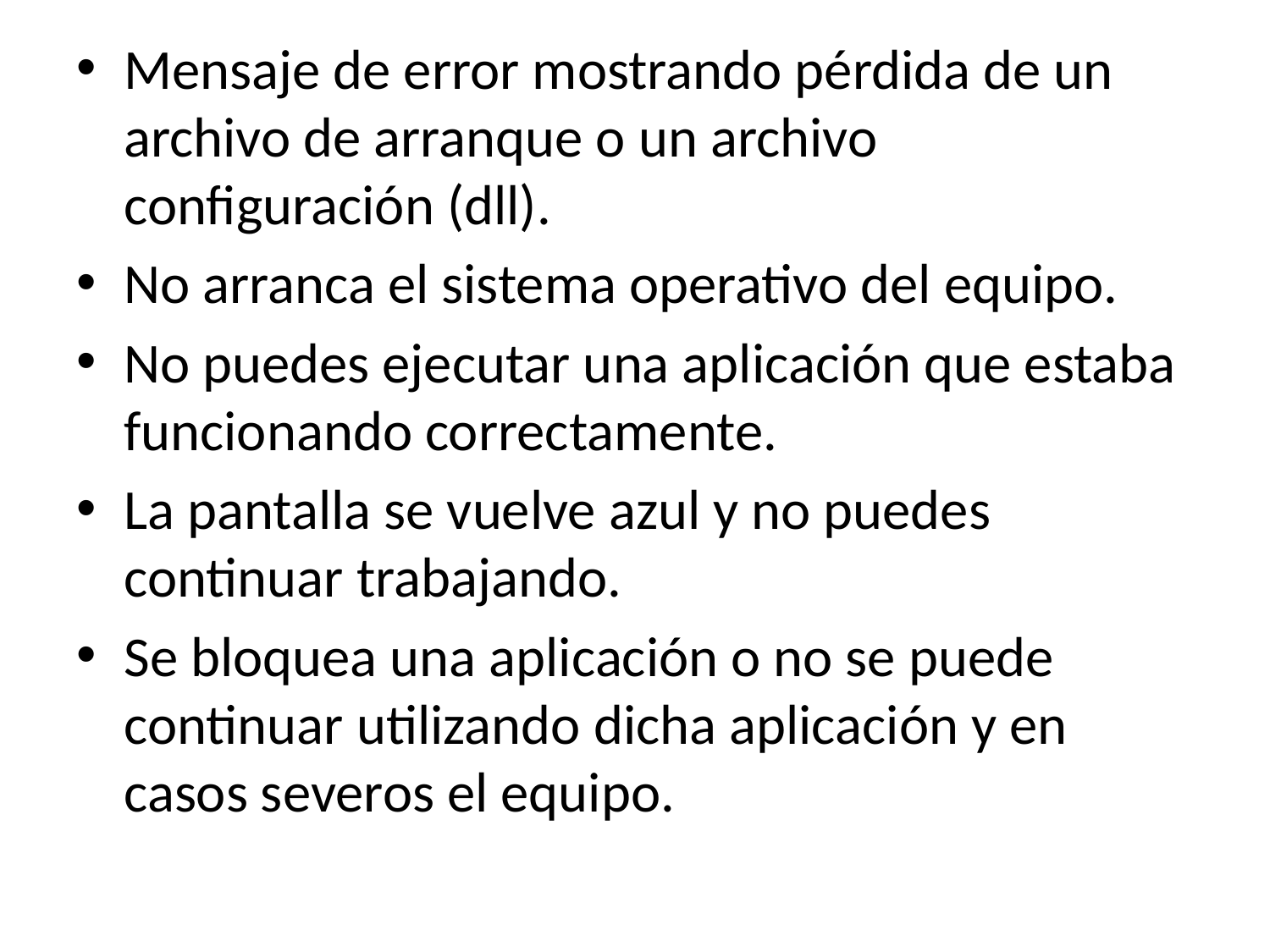

Mensaje de error mostrando pérdida de un archivo de arranque o un archivo configuración (dll).
No arranca el sistema operativo del equipo.
No puedes ejecutar una aplicación que estaba funcionando correctamente.
La pantalla se vuelve azul y no puedes continuar trabajando.
Se bloquea una aplicación o no se puede continuar utilizando dicha aplicación y en casos severos el equipo.